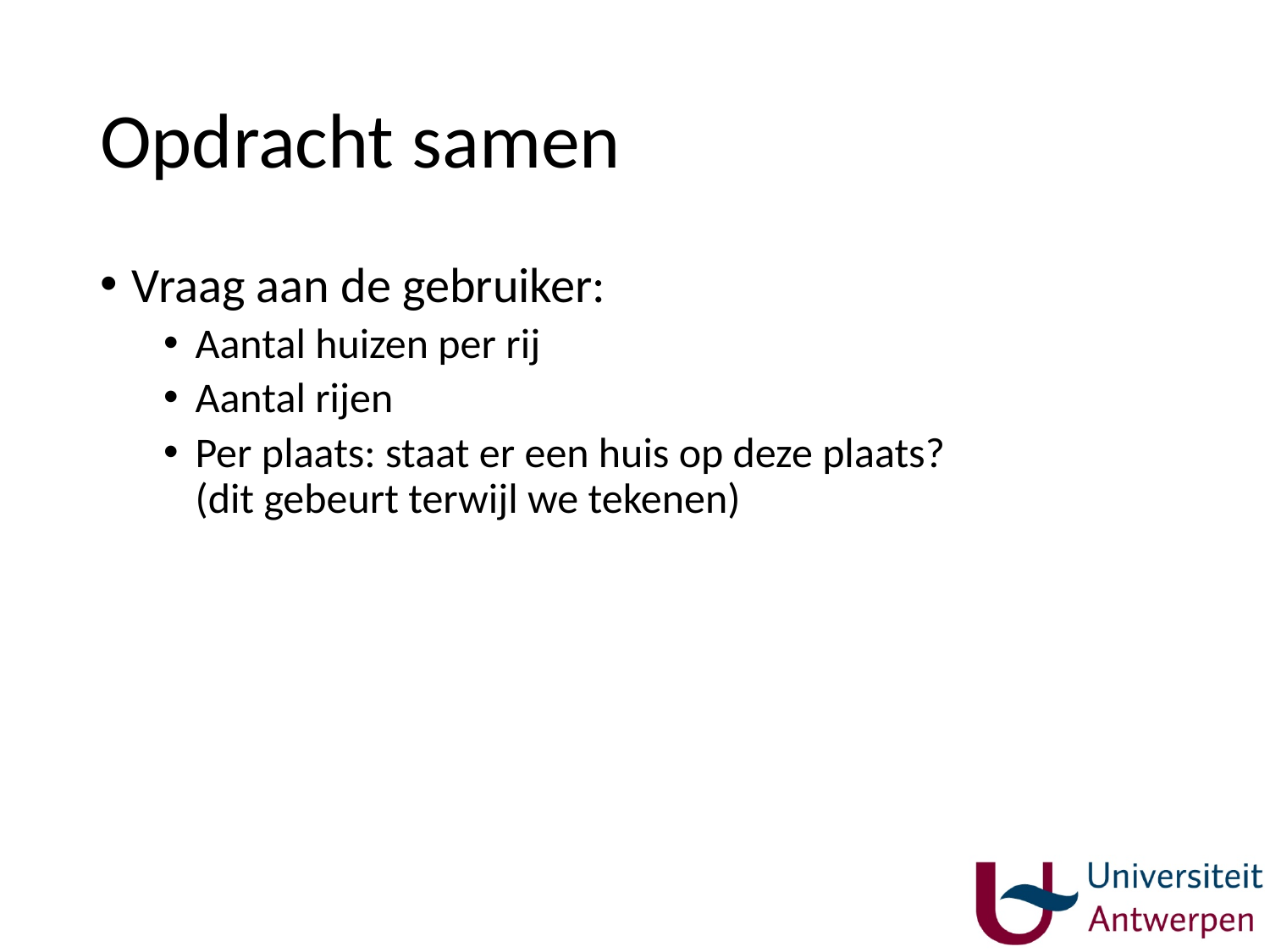

# Opdracht samen
Vraag aan de gebruiker:
Aantal huizen per rij
Aantal rijen
Per plaats: staat er een huis op deze plaats?
(dit gebeurt terwijl we tekenen)